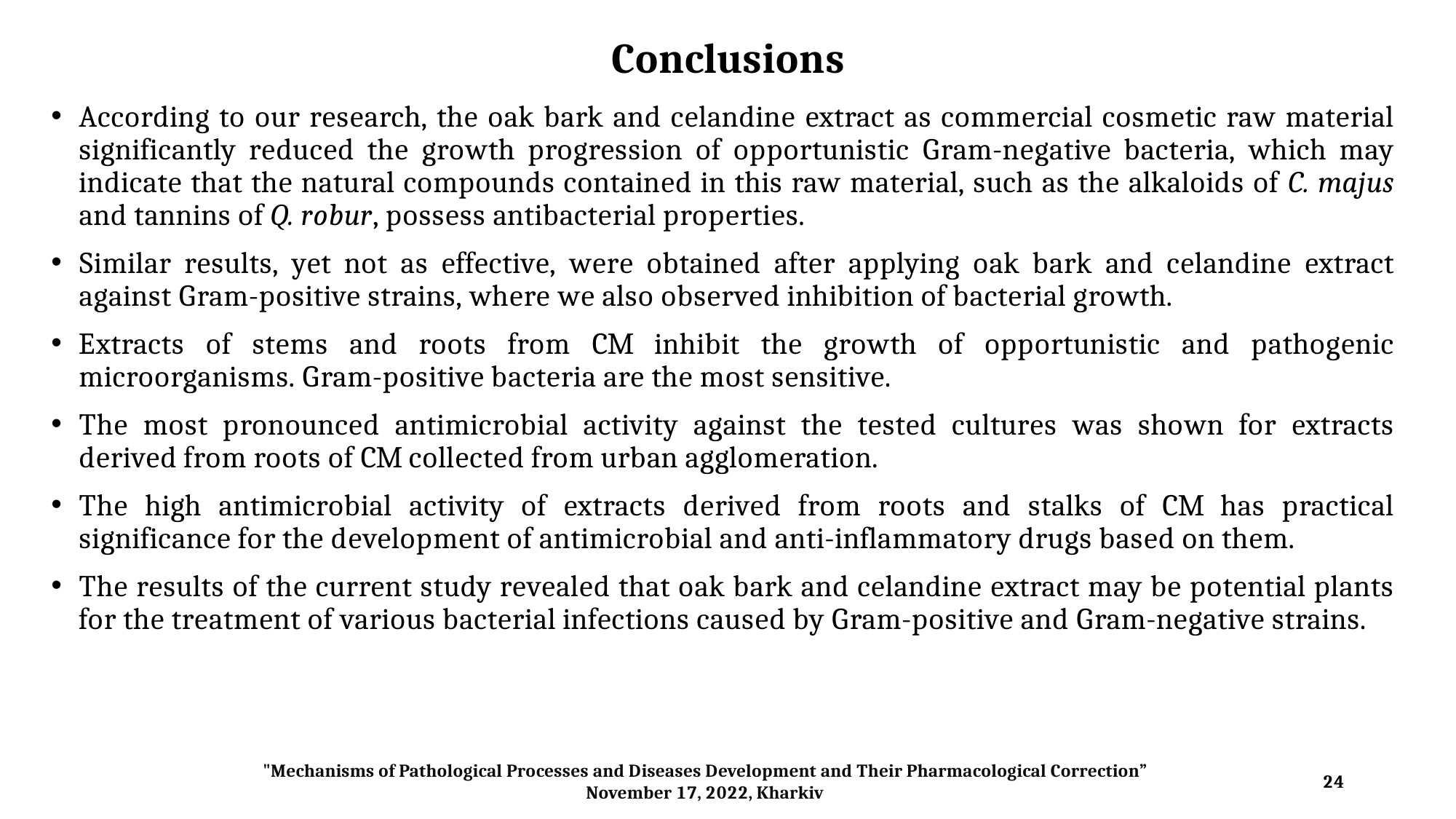

# Conclusions
According to our research, the oak bark and celandine extract as commercial cosmetic raw material significantly reduced the growth progression of opportunistic Gram-negative bacteria, which may indicate that the natural compounds contained in this raw material, such as the alkaloids of C. majus and tannins of Q. robur, possess antibacterial properties.
Similar results, yet not as effective, were obtained after applying oak bark and celandine extract against Gram-positive strains, where we also observed inhibition of bacterial growth.
Extracts of stems and roots from CM inhibit the growth of opportunistic and pathogenic microorganisms. Gram-positive bacteria are the most sensitive.
The most pronounced antimicrobial activity against the tested cultures was shown for extracts derived from roots of CM collected from urban agglomeration.
The high antimicrobial activity of extracts derived from roots and stalks of CM has practical significance for the development of antimicrobial and anti-inflammatory drugs based on them.
The results of the current study revealed that oak bark and celandine extract may be potential plants for the treatment of various bacterial infections caused by Gram-positive and Gram-negative strains.
24
"Mechanisms of Pathological Processes and Diseases Development and Their Pharmacological Correction”
November 17, 2022, Kharkiv